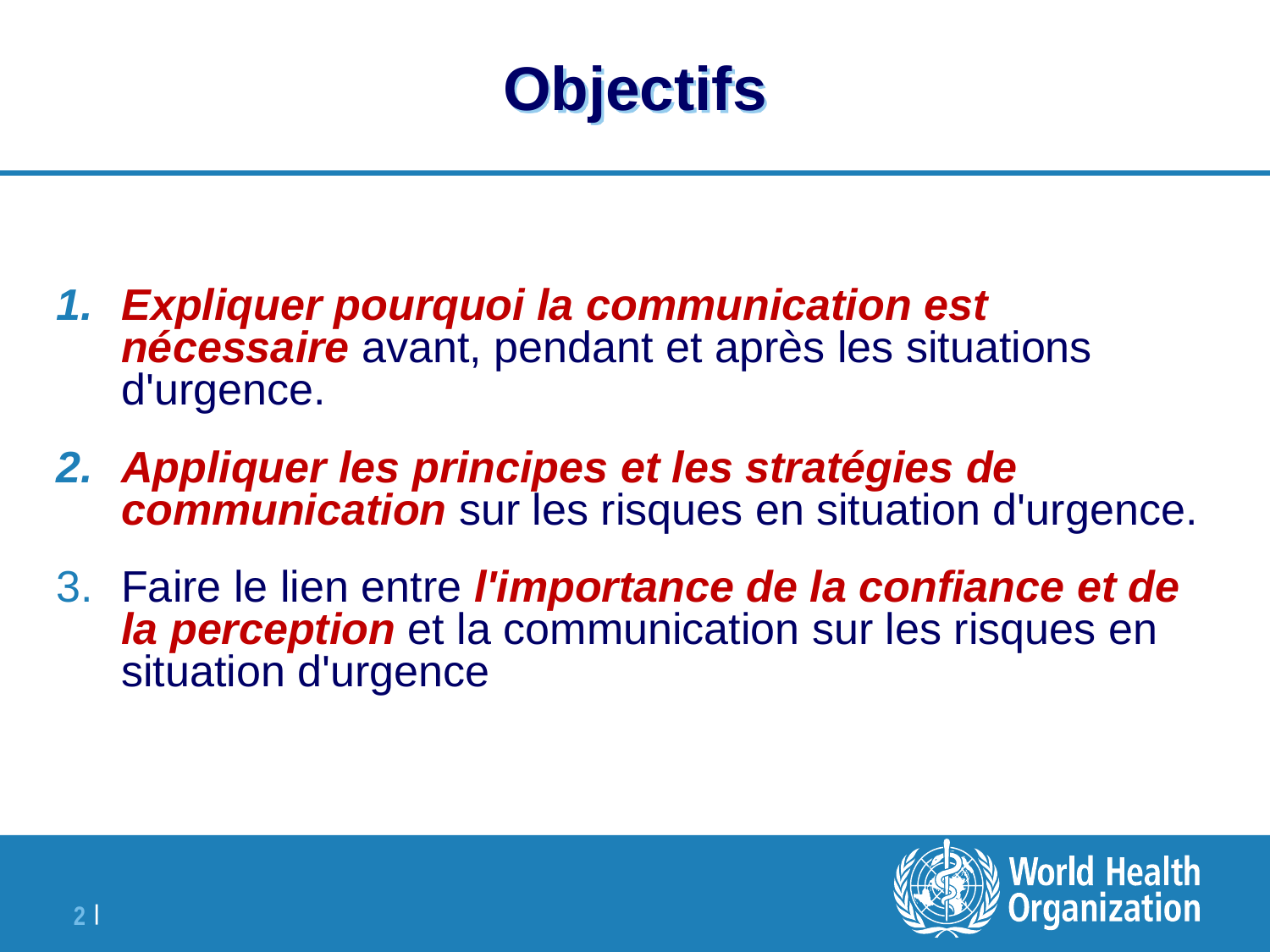

# Objectifs
Expliquer pourquoi la communication est nécessaire avant, pendant et après les situations d'urgence.
Appliquer les principes et les stratégies de communication sur les risques en situation d'urgence.
Faire le lien entre l'importance de la confiance et de la perception et la communication sur les risques en situation d'urgence